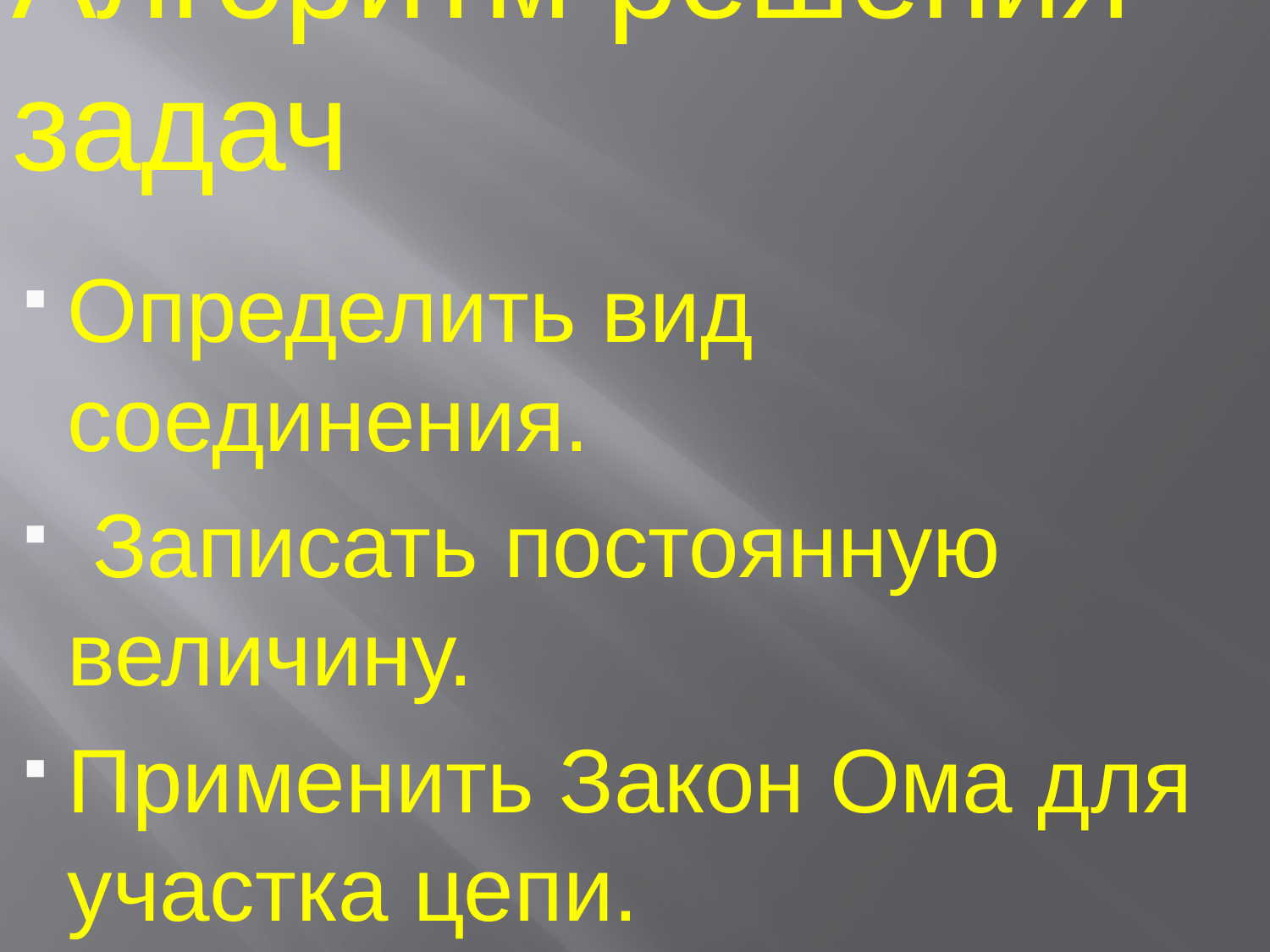

# Алгоритм решения задач
Определить вид соединения.
 Записать постоянную величину.
Применить Закон Ома для участка цепи.